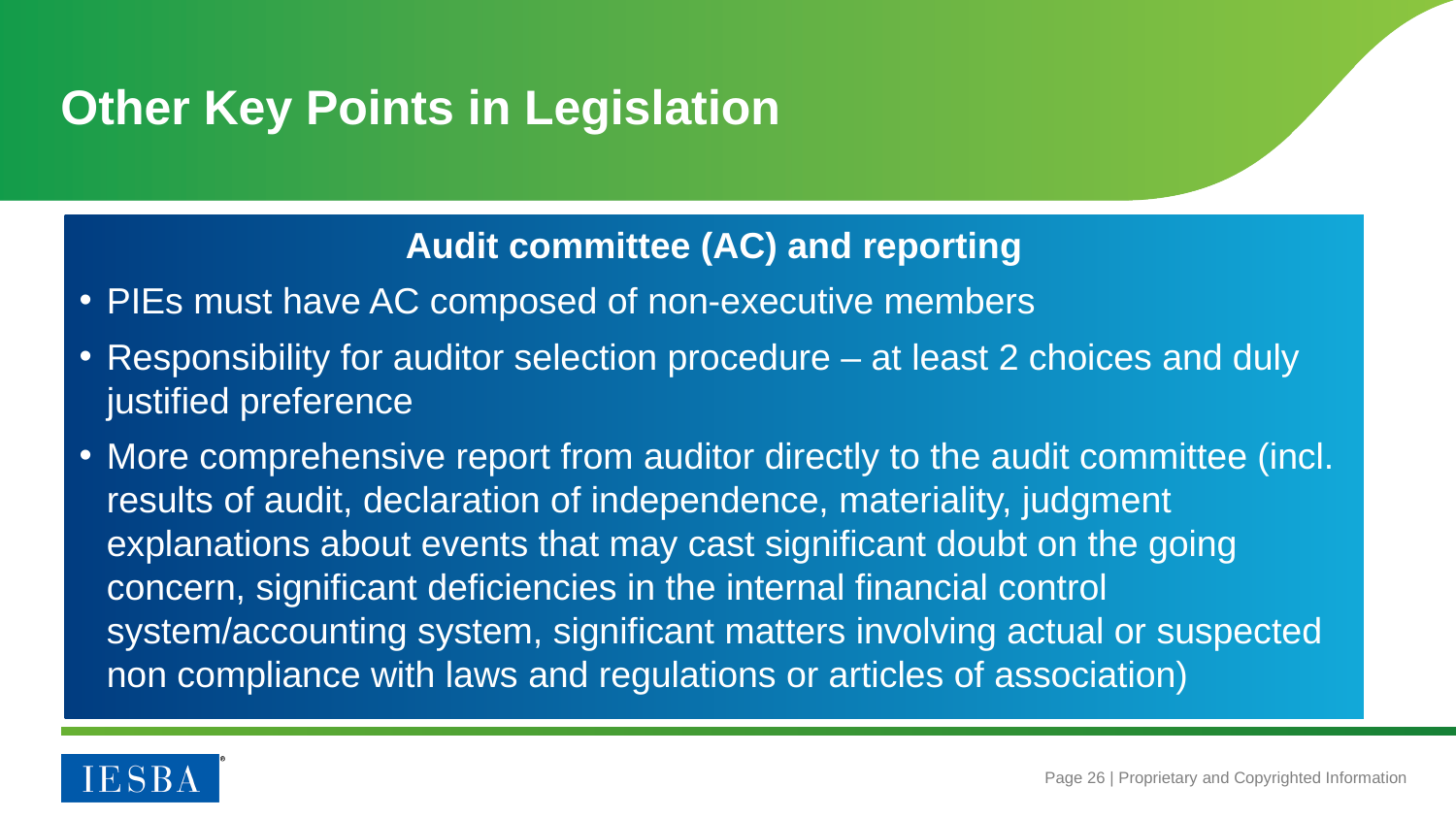

# Other Key Points in Legislation
Audit committee (AC) and reporting
PIEs must have AC composed of non-executive members
Responsibility for auditor selection procedure – at least 2 choices and duly justified preference
More comprehensive report from auditor directly to the audit committee (incl. results of audit, declaration of independence, materiality, judgment explanations about events that may cast significant doubt on the going concern, significant deficiencies in the internal financial control system/accounting system, significant matters involving actual or suspected non compliance with laws and regulations or articles of association)